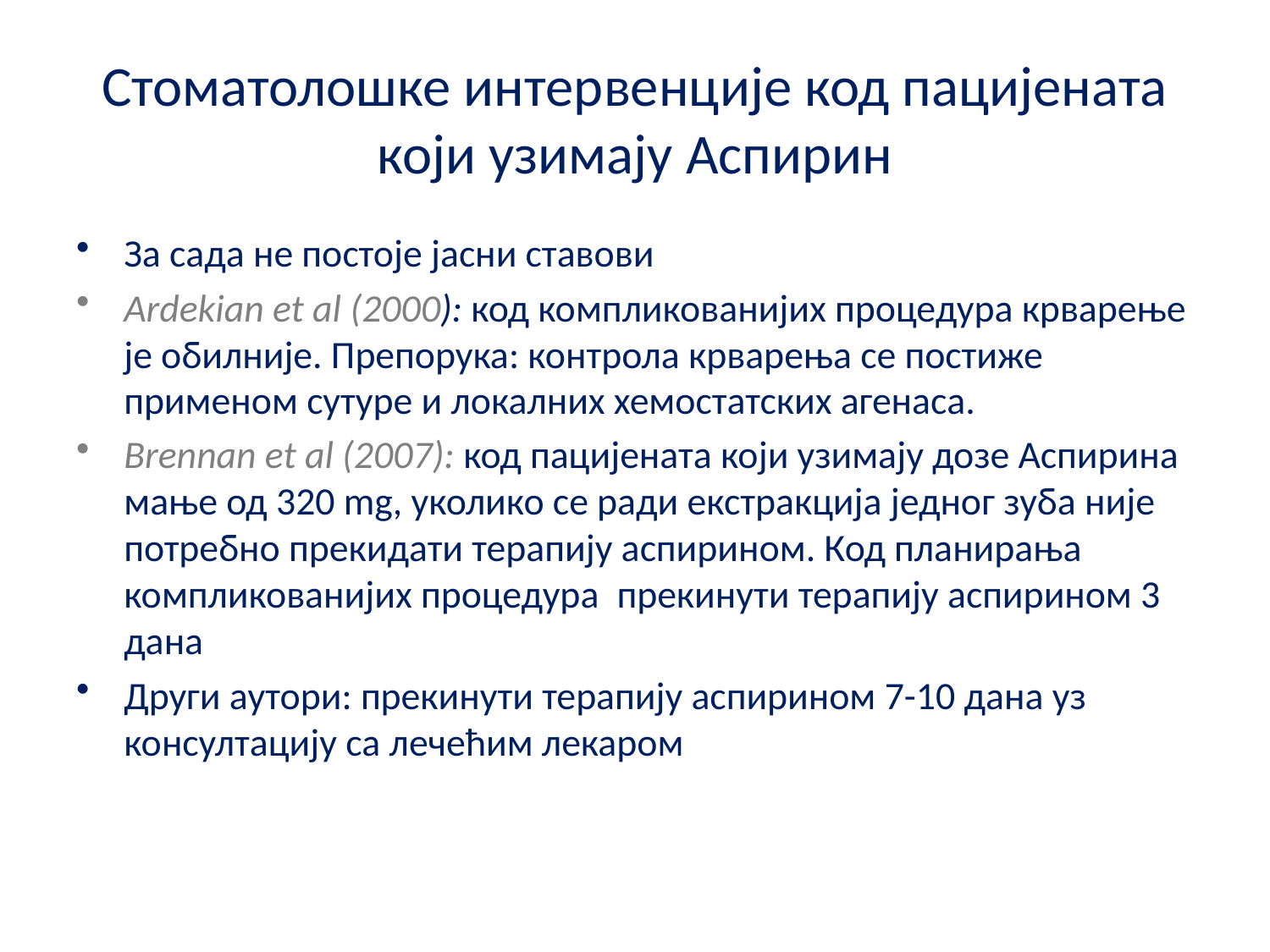

# Стоматолошке интервенције код пацијената који узимају Аспирин
За сада не постоје јасни ставови
Ardekian et al (2000): код компликованијих процедура крварење је обилније. Препорука: контрола крварења се постиже применом сутуре и локалних хемостатских агенаса.
Brennan et al (2007): код пацијената који узимају дозе Аспирина  мање од 320 mg, уколико се ради екстракција једног зуба није потребно прекидати терапију аспирином. Код планирања компликованијих процедура  прекинути терапију аспирином 3 дана
Други аутори: прекинути терапију аспирином 7-10 дана уз консултацију са лечећим лекаром